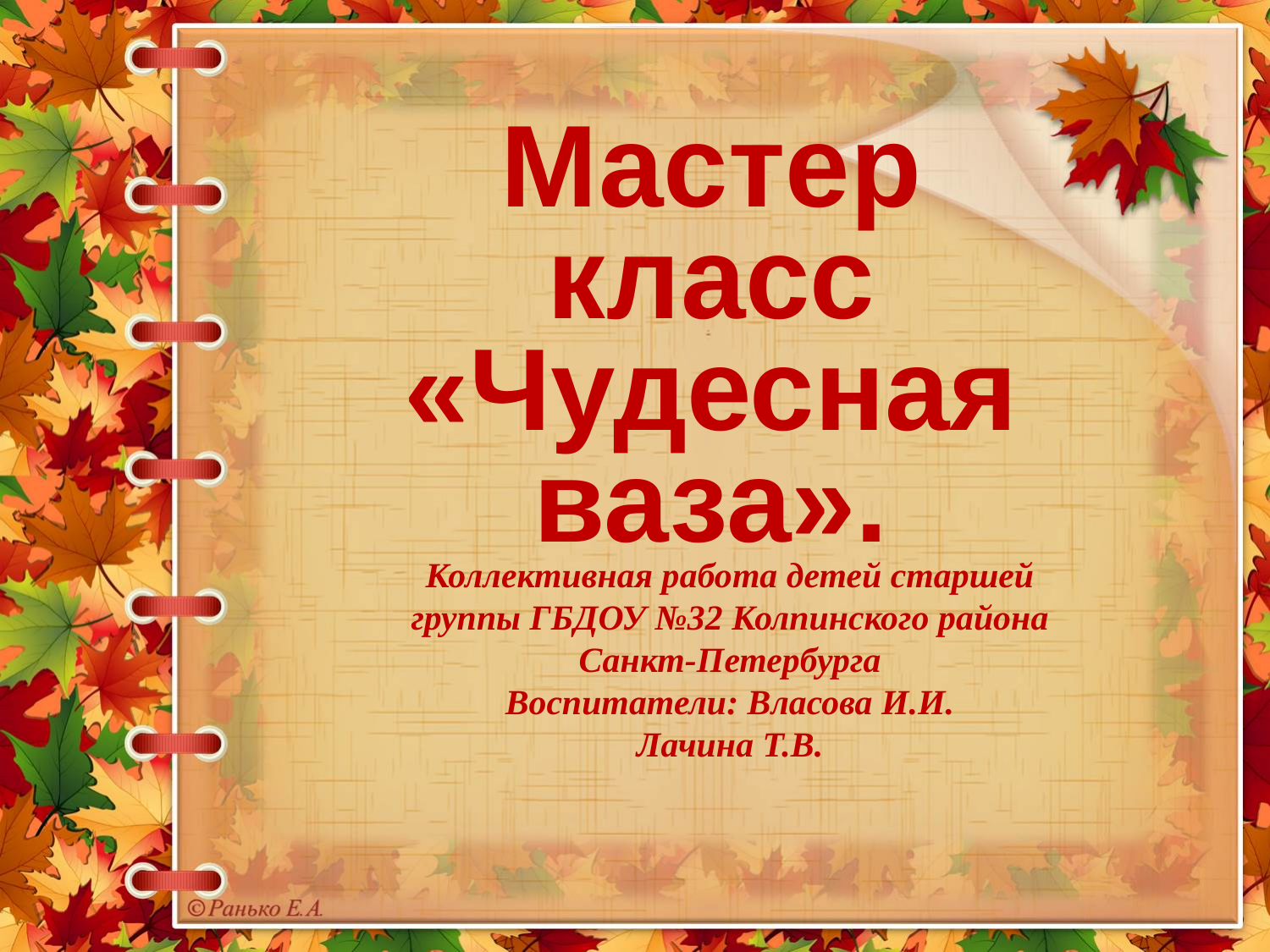

Мастер класс «Чудесная ваза».
Коллективная работа детей старшей группы ГБДОУ №32 Колпинского района Санкт-Петербурга
Воспитатели: Власова И.И.
Лачина Т.В.